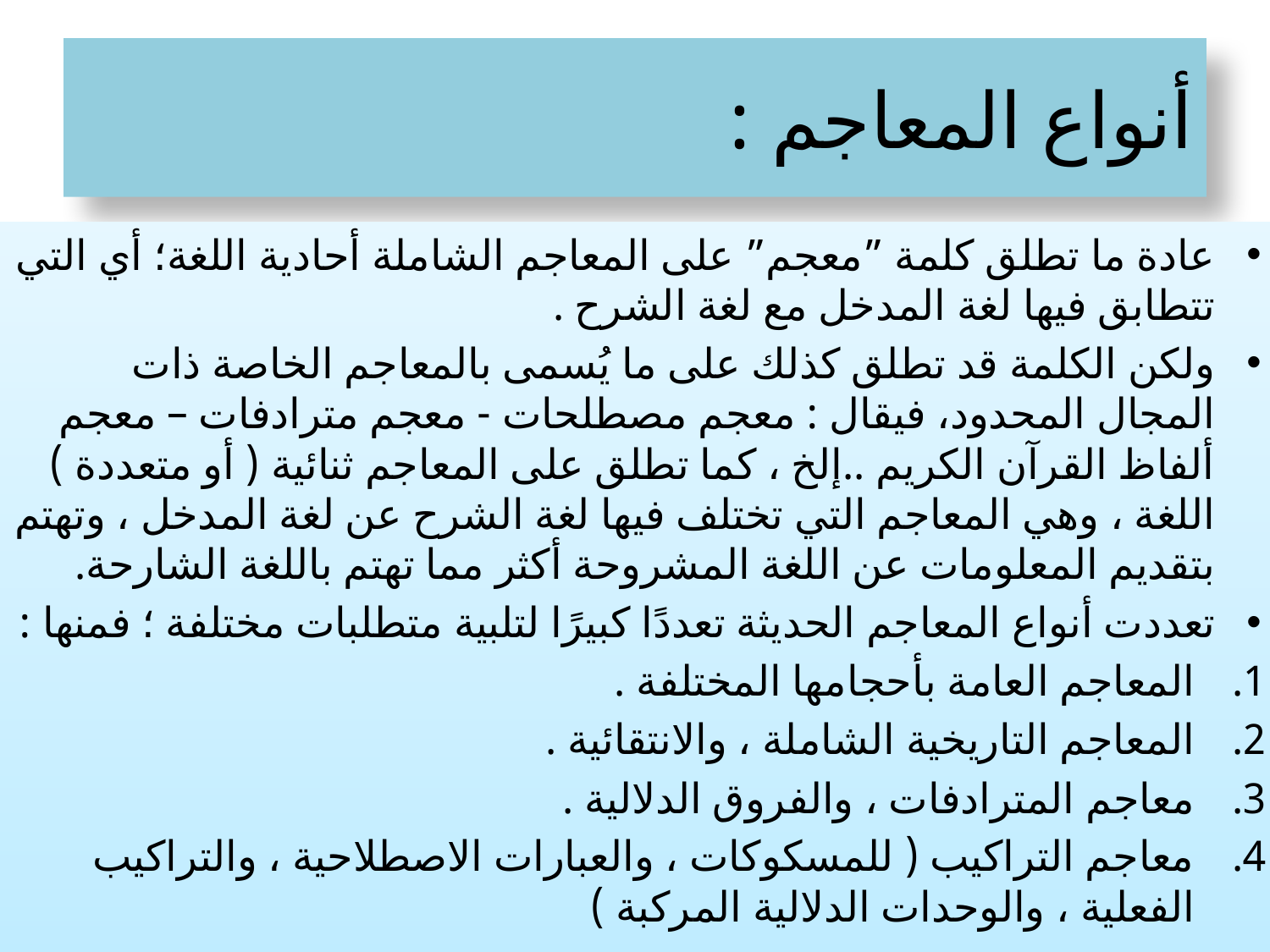

# أنواع المعاجم :
عادة ما تطلق كلمة ”معجم” على المعاجم الشاملة أحادية اللغة؛ أي التي تتطابق فيها لغة المدخل مع لغة الشرح .
ولكن الكلمة قد تطلق كذلك على ما يُسمى بالمعاجم الخاصة ذات المجال المحدود، فيقال : معجم مصطلحات - معجم مترادفات – معجم ألفاظ القرآن الكريم ..إلخ ، كما تطلق على المعاجم ثنائية ( أو متعددة ) اللغة ، وهي المعاجم التي تختلف فيها لغة الشرح عن لغة المدخل ، وتهتم بتقديم المعلومات عن اللغة المشروحة أكثر مما تهتم باللغة الشارحة.
تعددت أنواع المعاجم الحديثة تعددًا كبيرًا لتلبية متطلبات مختلفة ؛ فمنها :
المعاجم العامة بأحجامها المختلفة .
المعاجم التاريخية الشاملة ، والانتقائية .
معاجم المترادفات ، والفروق الدلالية .
معاجم التراكيب ( للمسكوكات ، والعبارات الاصطلاحية ، والتراكيب الفعلية ، والوحدات الدلالية المركبة )